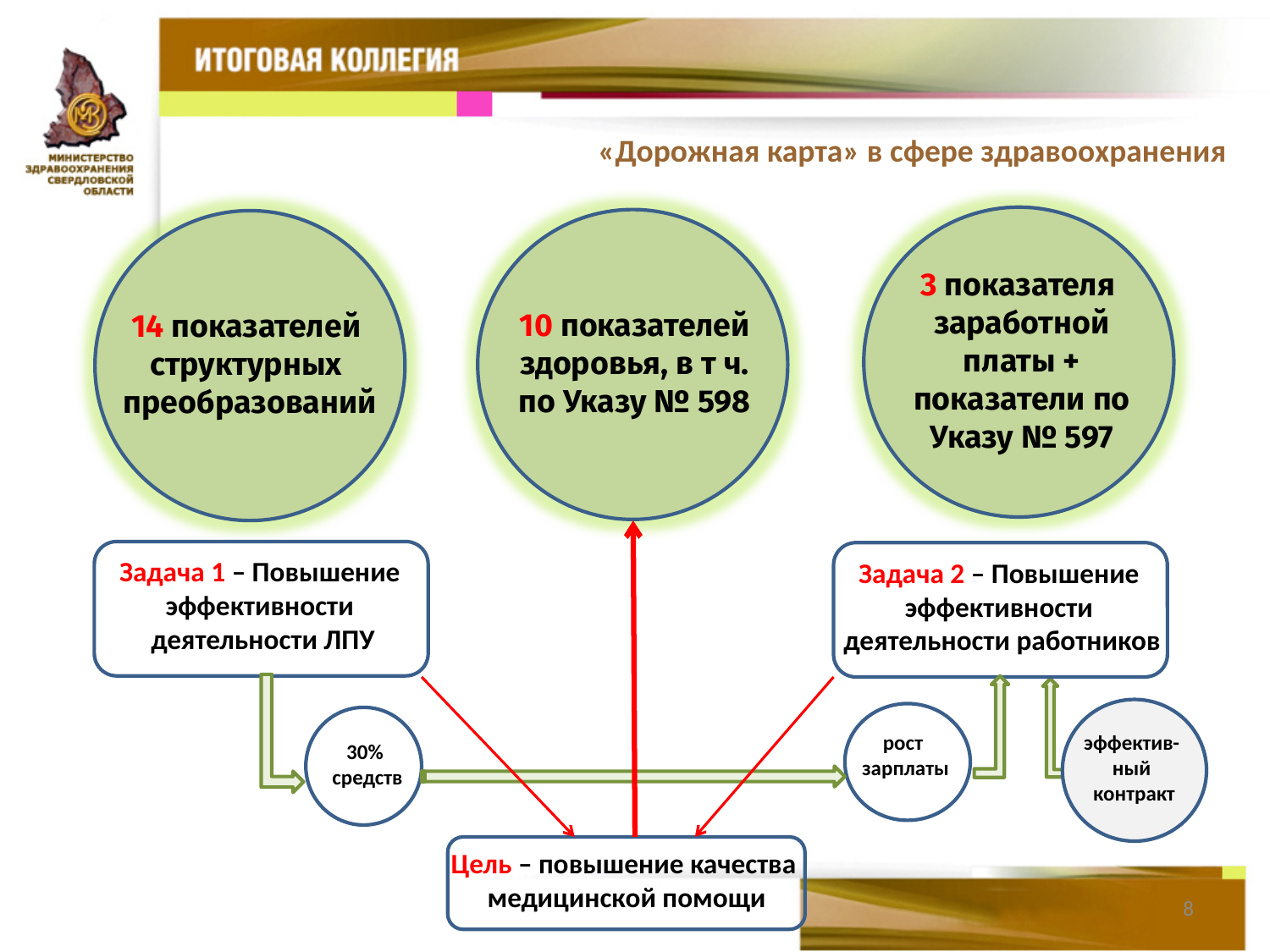

«Дорожная карта» в сфере здравоохранения

3 показателя
заработной платы + показатели по Указу № 597

10 показателей
 здоровья, в т ч.
по Указу № 598

14 показателей
структурных
преобразований

Задача 1 – Повышение
эффективности
деятельности ЛПУ

Задача 2 – Повышение
эффективности
деятельности работников

эффектив-ный
 контракт

рост
зарплаты

30%
средств

Цель – повышение качества
медицинской помощи
8